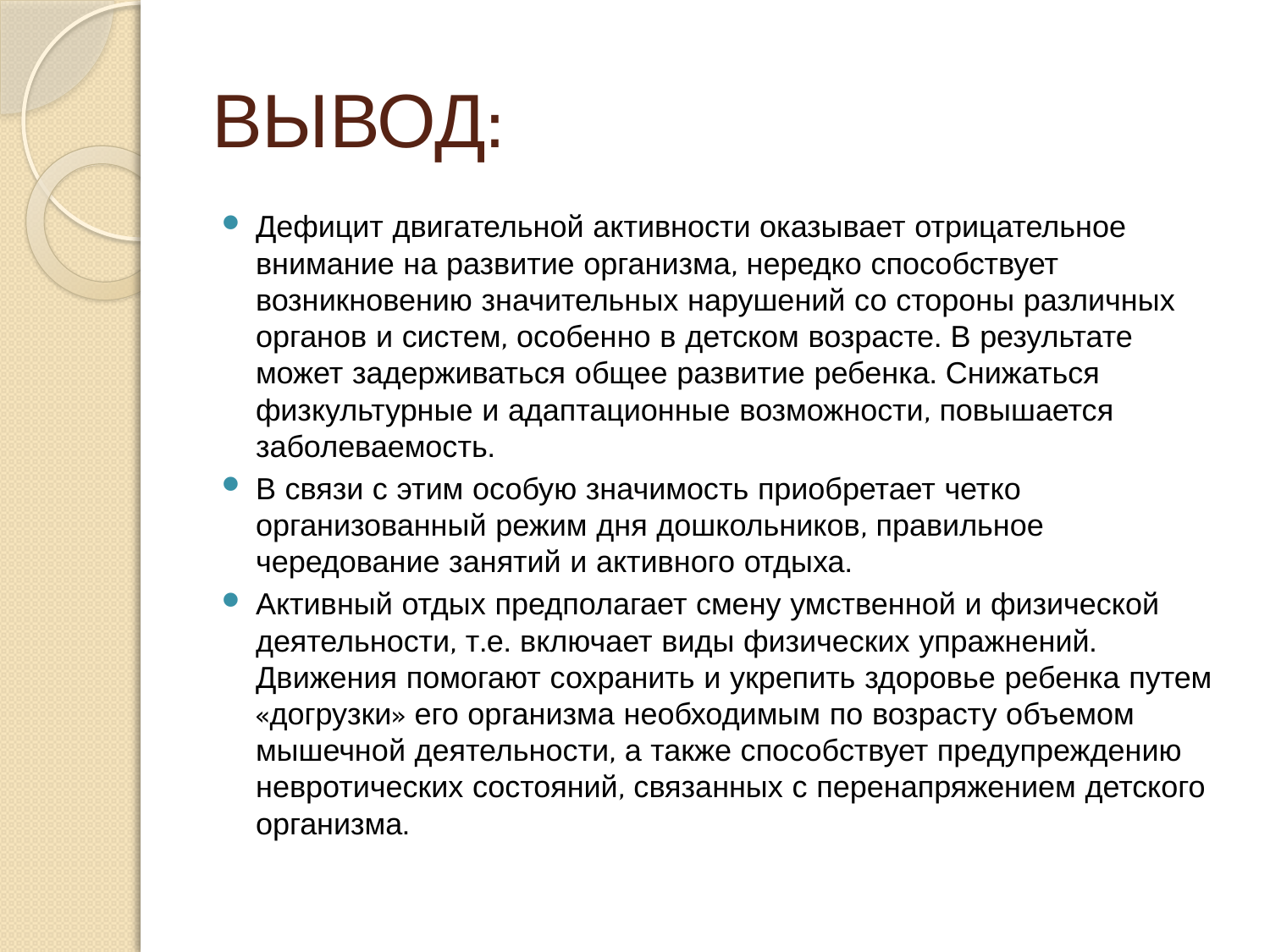

# ВЫВОД:
Дефицит двигательной активности оказывает отрицательное внимание на развитие организма, нередко способствует возникновению значительных нарушений со стороны различных органов и систем, особенно в детском возрасте. В результате может задерживаться общее развитие ребенка. Снижаться физкультурные и адаптационные возможности, повышается заболеваемость.
В связи с этим особую значимость приобретает четко организованный режим дня дошкольников, правильное чередование занятий и активного отдыха.
Активный отдых предполагает смену умственной и физической деятельности, т.е. включает виды физических упражнений. Движения помогают сохранить и укрепить здоровье ребенка путем «догрузки» его организма необходимым по возрасту объемом мышечной деятельности, а также способствует предупреждению невротических состояний, связанных с перенапряжением детского организма.